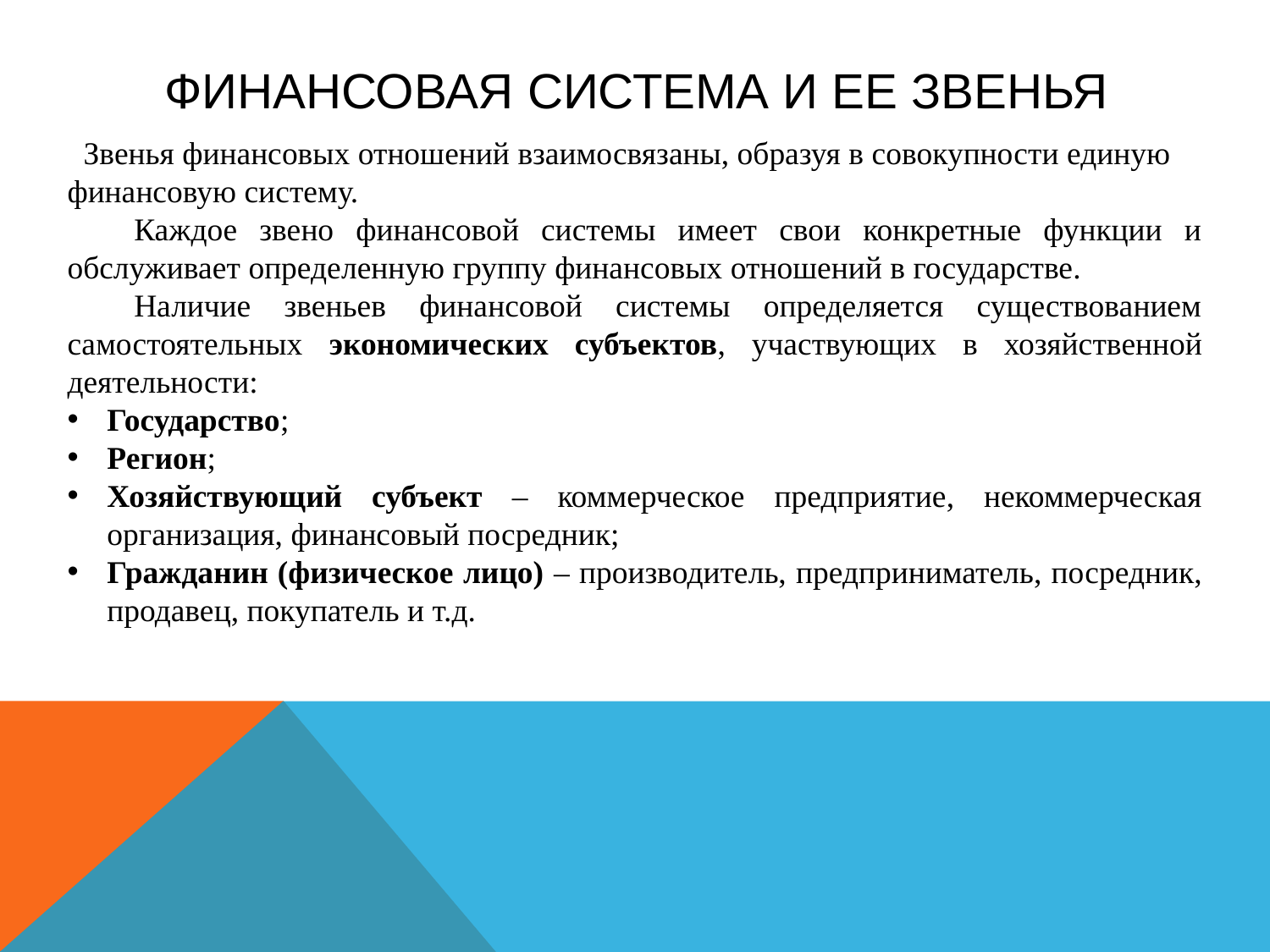

# Финансовая система и ее звенья
  Звенья финансовых отношений взаимосвязаны, образуя в совокупности единую финансовую систему.
   Каждое звено финансовой системы имеет свои конкретные функции и обслуживает определенную группу финансовых отношений в государстве.
  Наличие звеньев финансовой системы определяется существованием самостоятельных экономических субъектов, участвующих в хозяйственной деятельности:
Государство;
Регион;
Хозяйствующий субъект – коммерческое предприятие, некоммерческая организация, финансовый посредник;
Гражданин (физическое лицо) – производитель, предприниматель, посредник, продавец, покупатель и т.д.